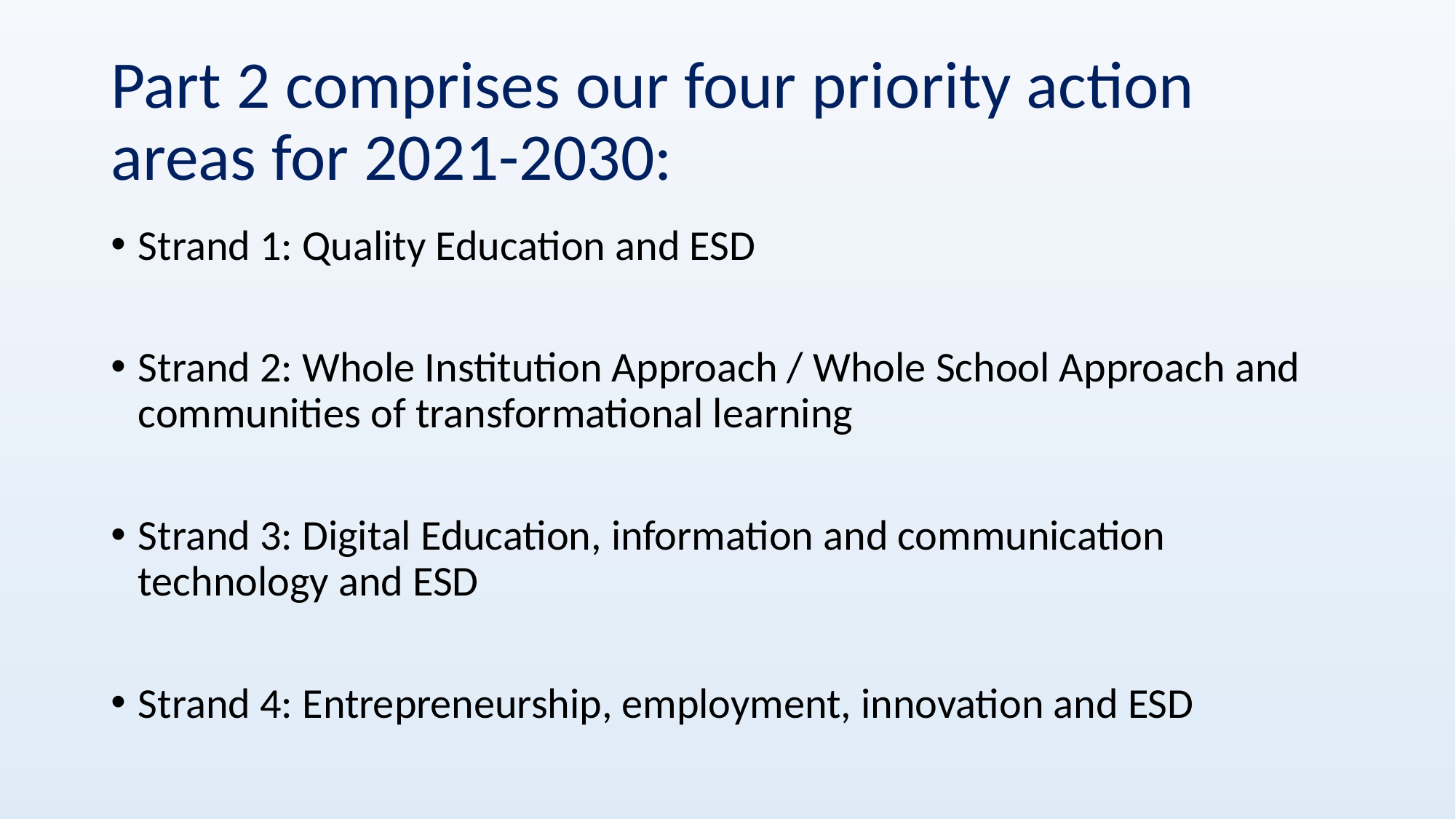

# Part 2 comprises our four priority action areas for 2021-2030:
Strand 1: Quality Education and ESD

Strand 2: Whole Institution Approach / Whole School Approach and communities of transformational learning

Strand 3: Digital Education, information and communication technology and ESD

Strand 4: Entrepreneurship, employment, innovation and ESD